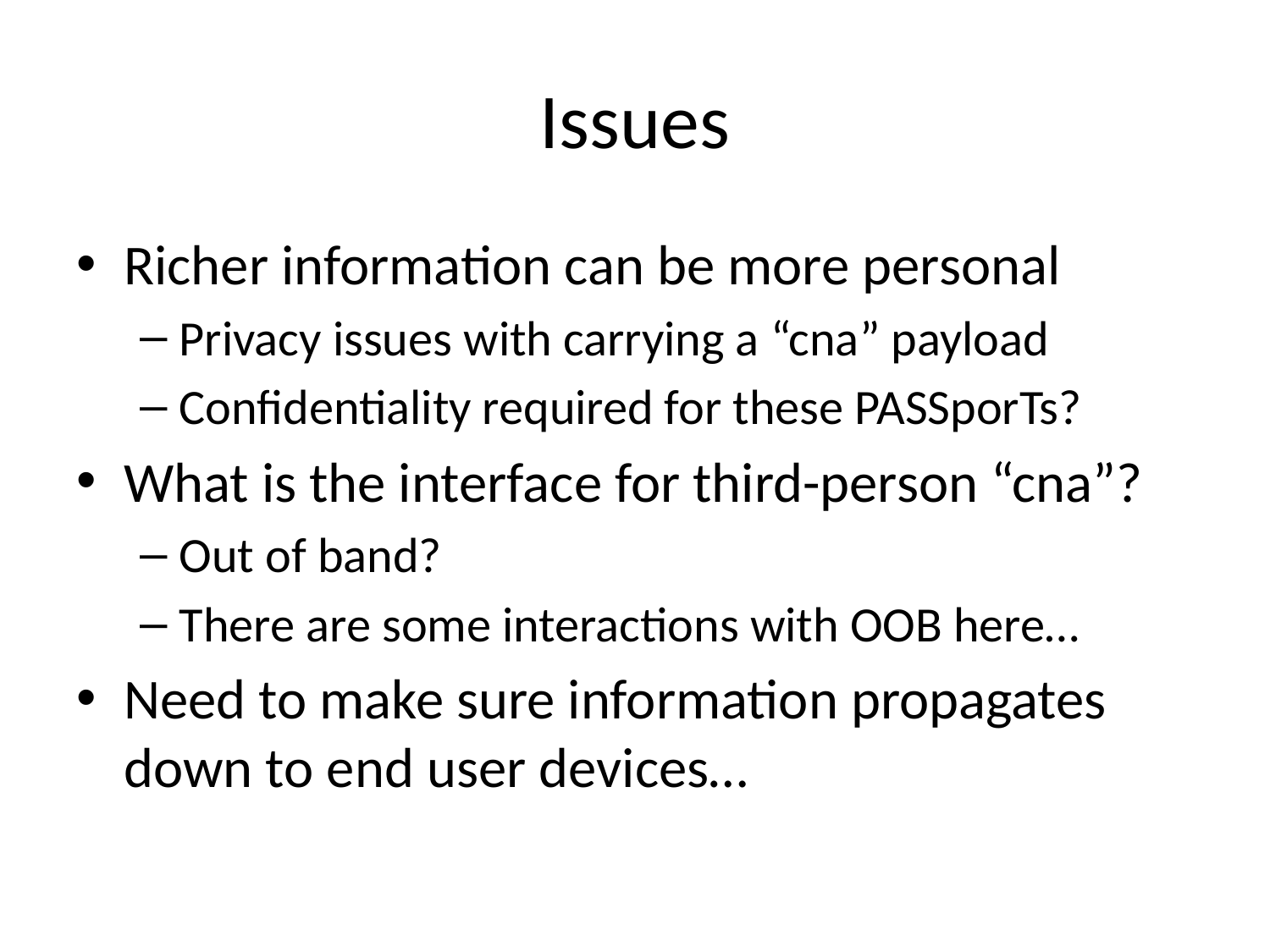

# Issues
Richer information can be more personal
Privacy issues with carrying a “cna” payload
Confidentiality required for these PASSporTs?
What is the interface for third-person “cna”?
Out of band?
There are some interactions with OOB here…
Need to make sure information propagates down to end user devices…